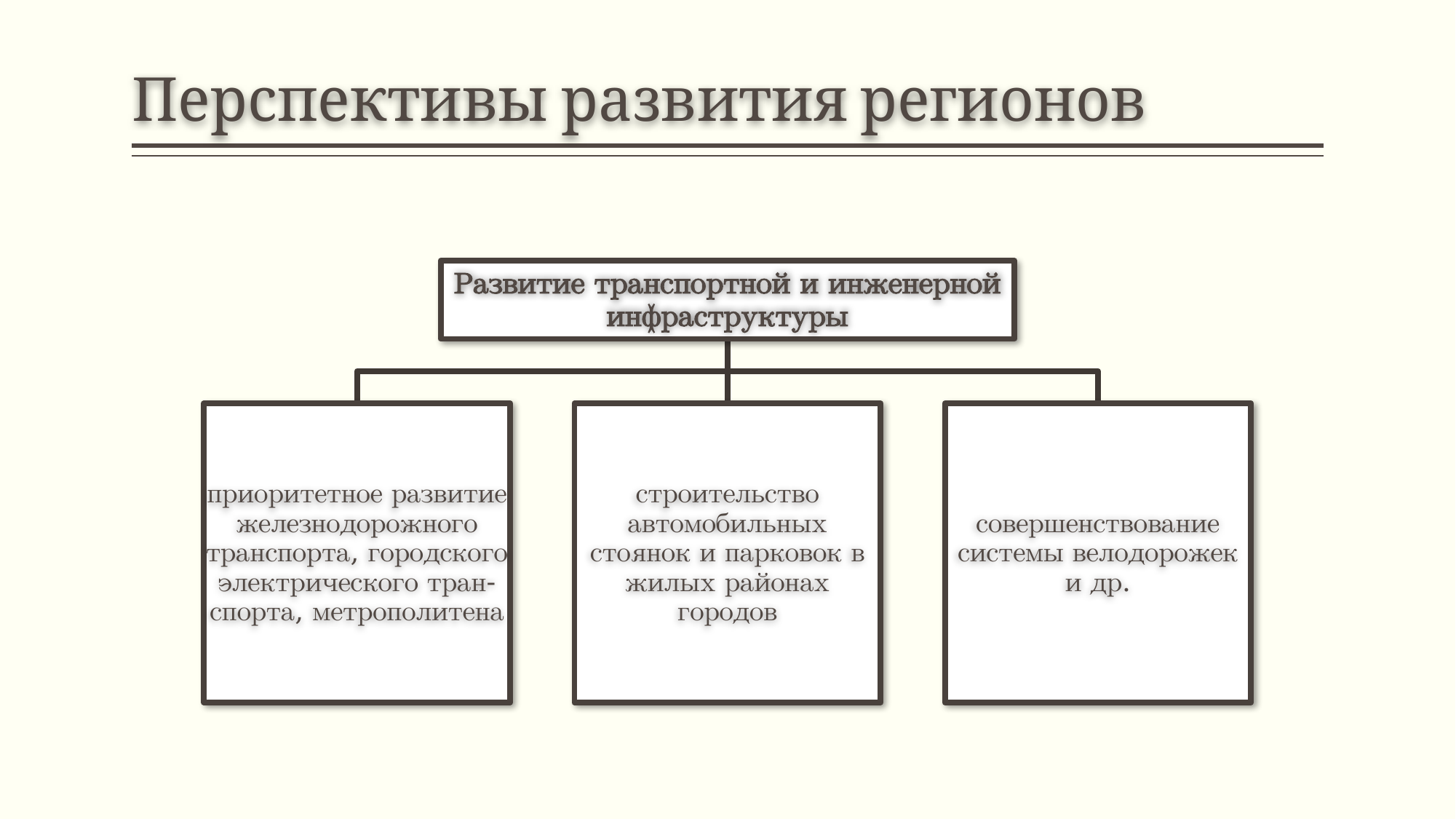

# Перспективы развития регионов

Развитие транспортной и инженерной инфраструктуры

приоритетное развитие железнодорожного транспорта, городского электрического тран- спорта, метрополитена

строительство автомобильных стоянок и парковок в жилых районах городов

совершенствование системы велодорожек и др.